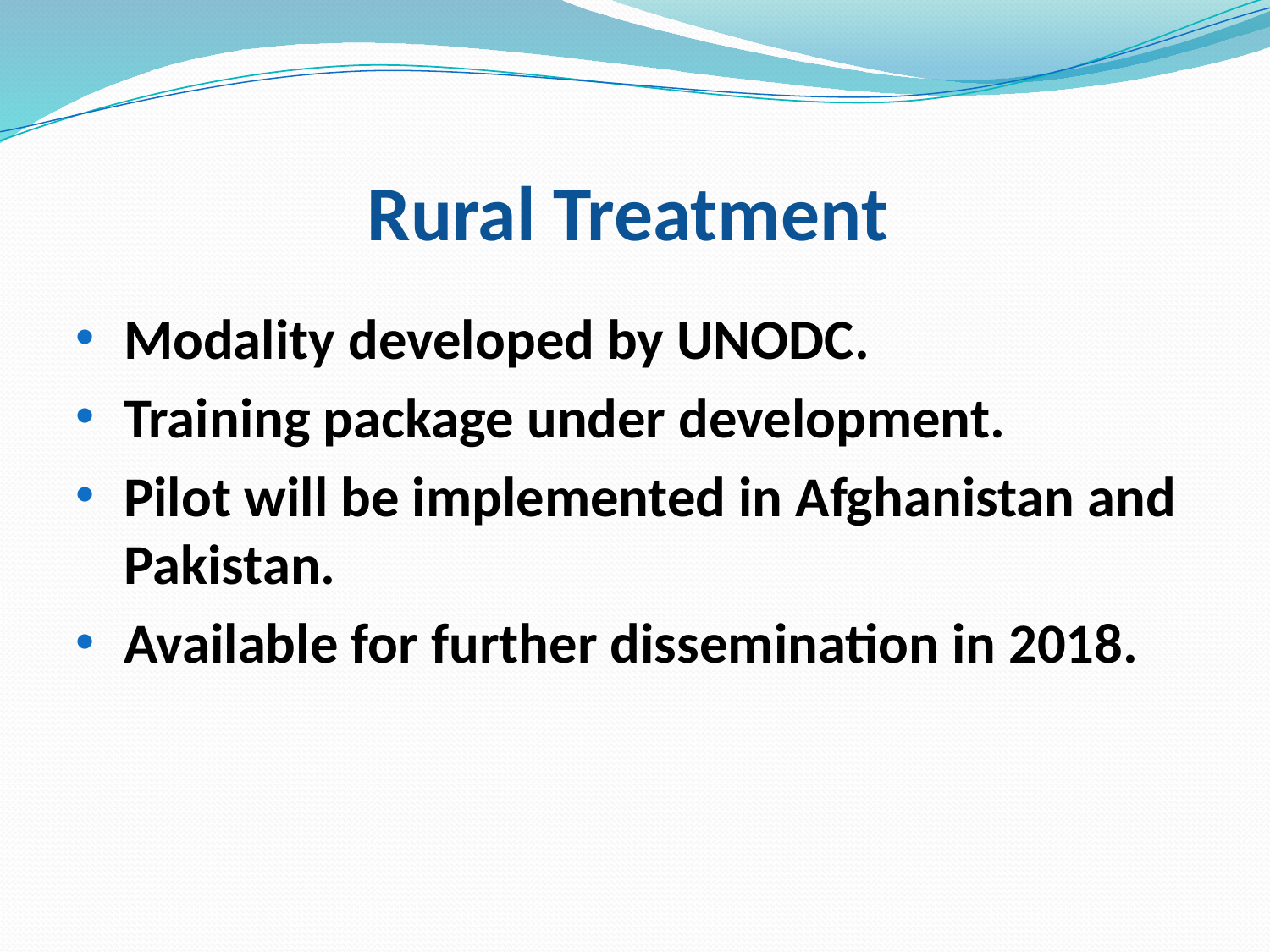

# Rural Treatment
Modality developed by UNODC.
Training package under development.
Pilot will be implemented in Afghanistan and Pakistan.
Available for further dissemination in 2018.